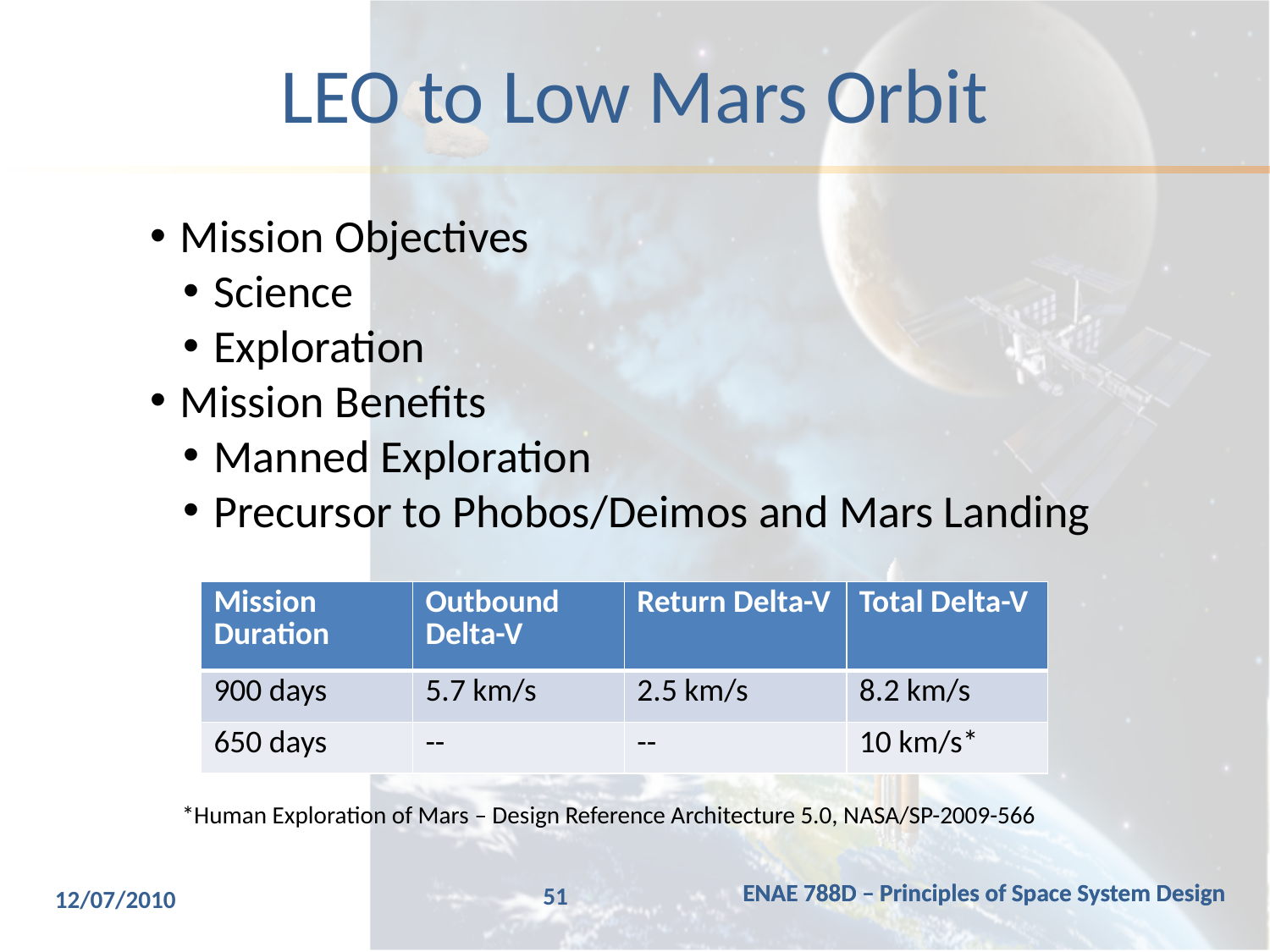

# LEO to Low Mars Orbit
Mission Objectives
Science
Exploration
Mission Benefits
Manned Exploration
Precursor to Phobos/Deimos and Mars Landing
| Mission Duration | Outbound Delta-V | Return Delta-V | Total Delta-V |
| --- | --- | --- | --- |
| 900 days | 5.7 km/s | 2.5 km/s | 8.2 km/s |
| 650 days | -- | -- | 10 km/s\* |
*Human Exploration of Mars – Design Reference Architecture 5.0, NASA/SP-2009-566